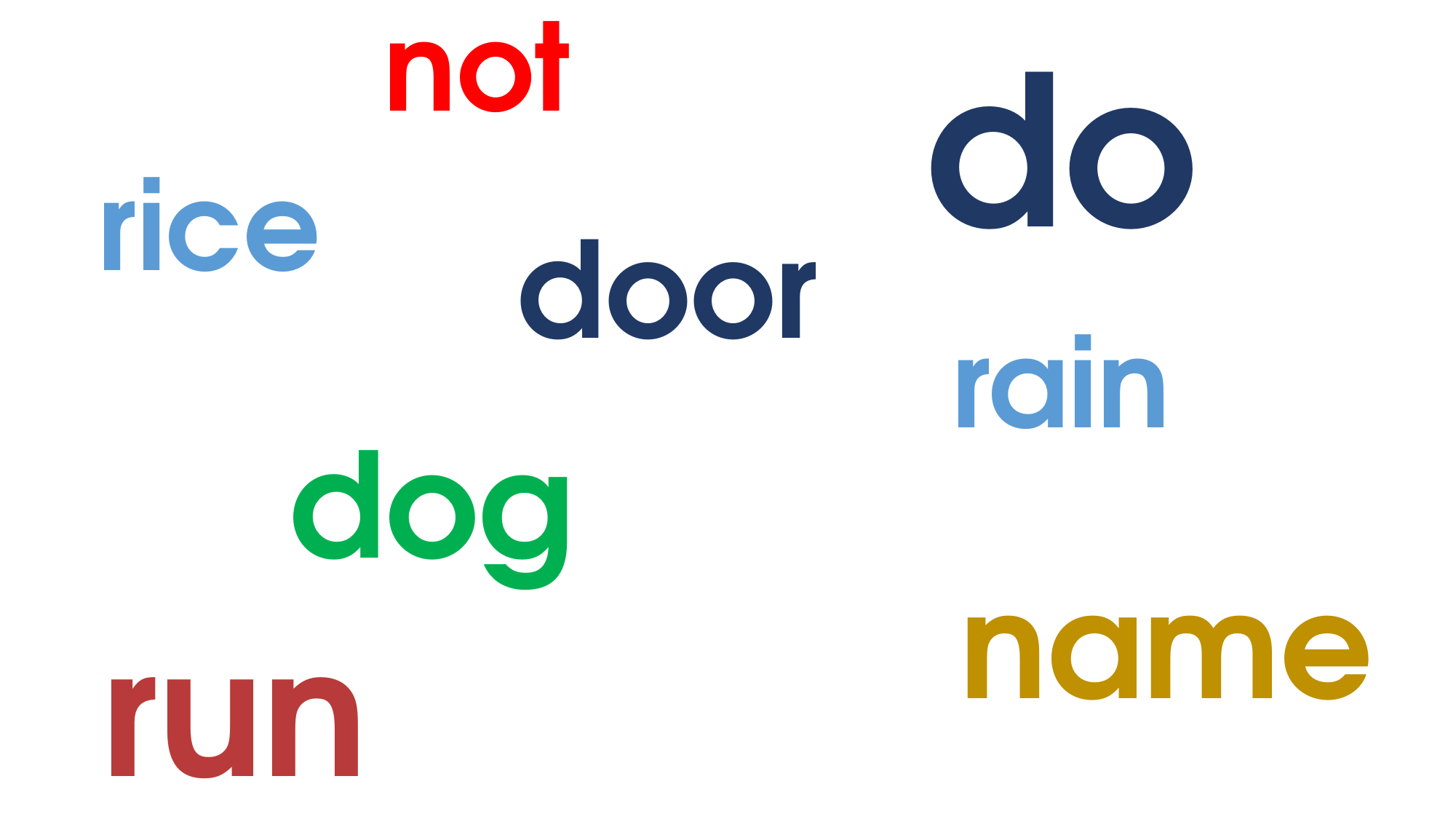

not
do
rice
door
rain
dog
name
run